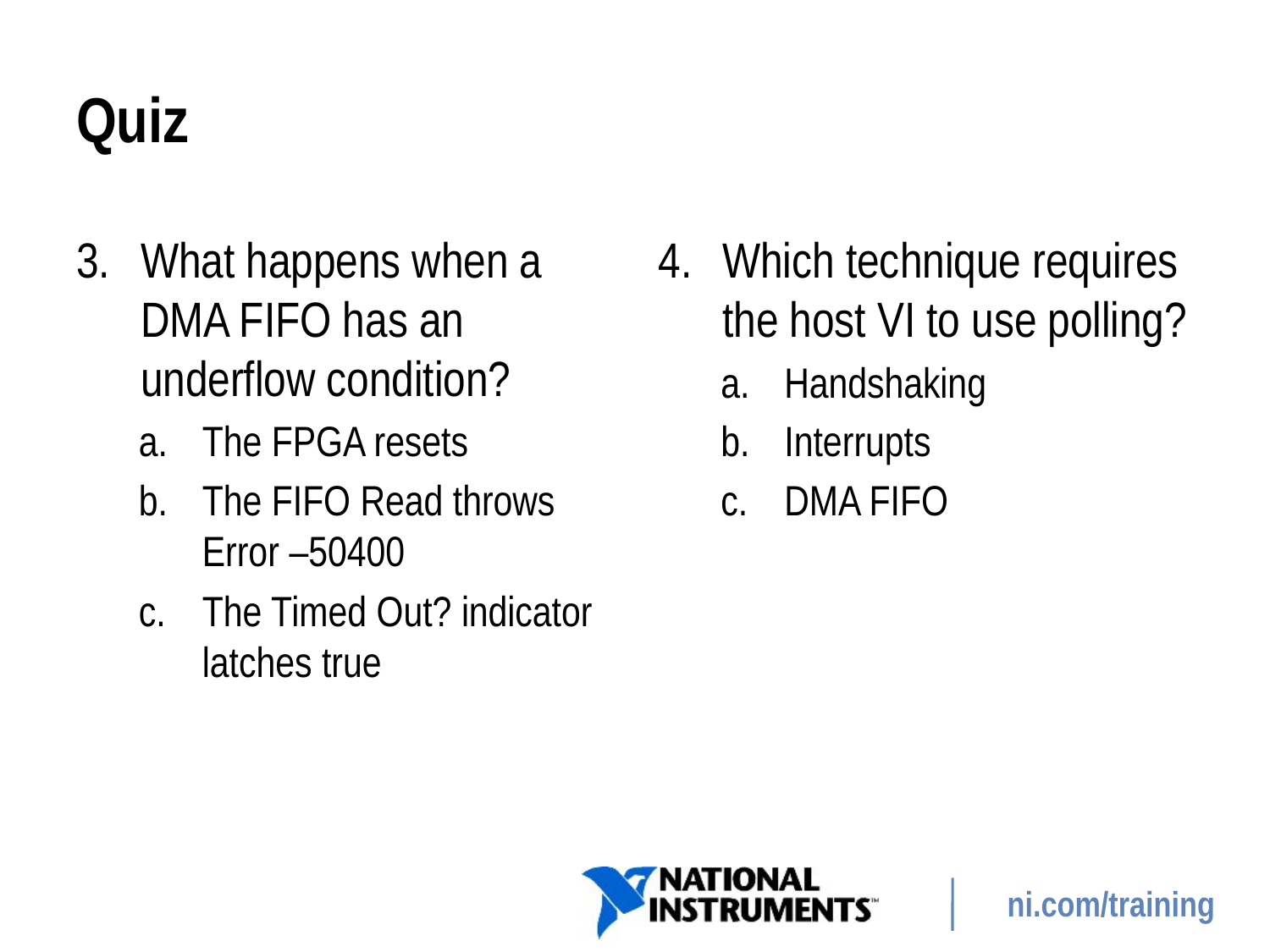

# Quiz
What happens when a DMA FIFO has an underflow condition?
The FPGA resets
The FIFO Read throws Error –50400
The Timed Out? indicator latches true
Which technique requires the host VI to use polling?
Handshaking
Interrupts
DMA FIFO